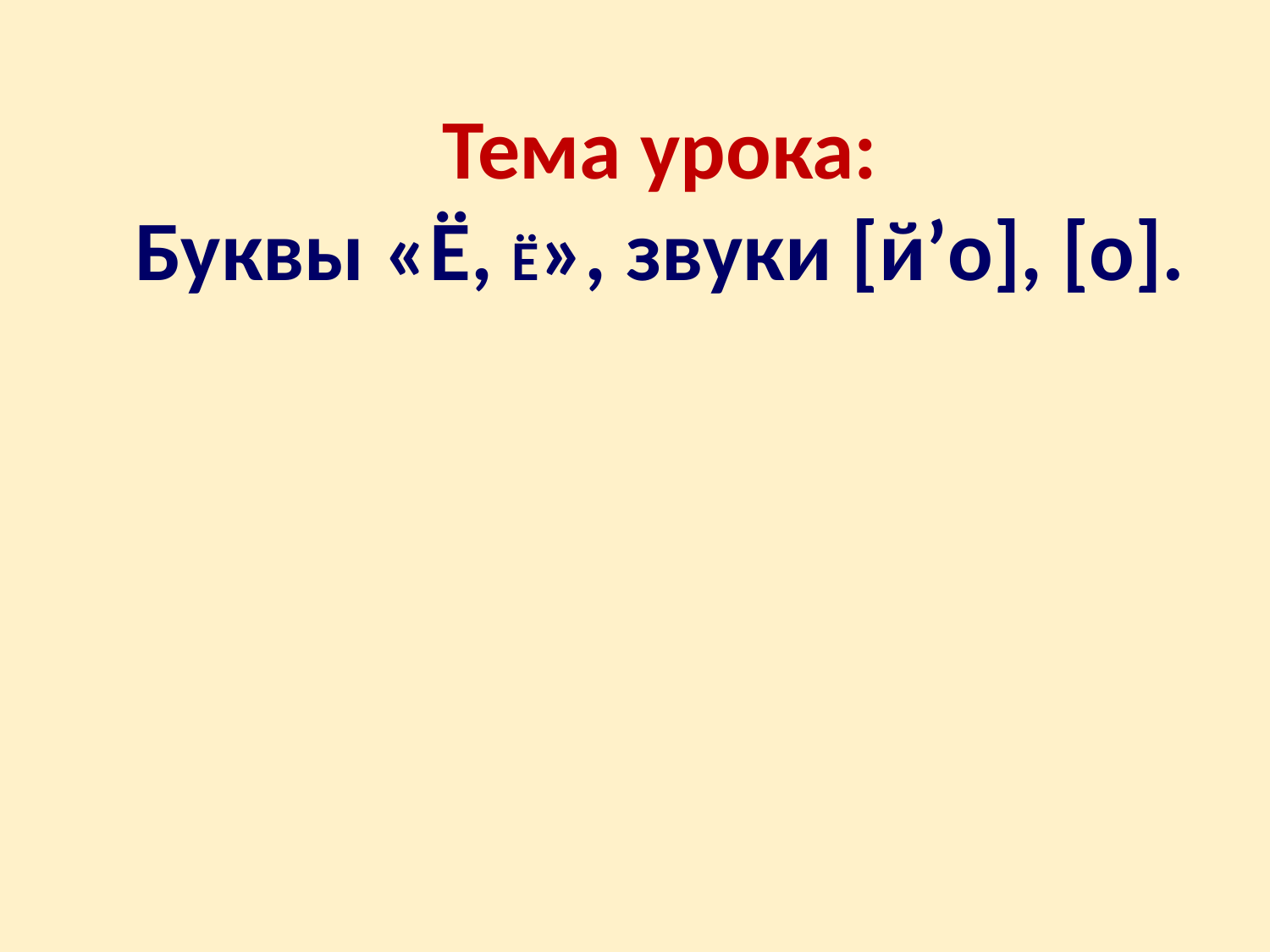

# Тема урока: Буквы «Ё, Ё», звуки [й’о], [о].